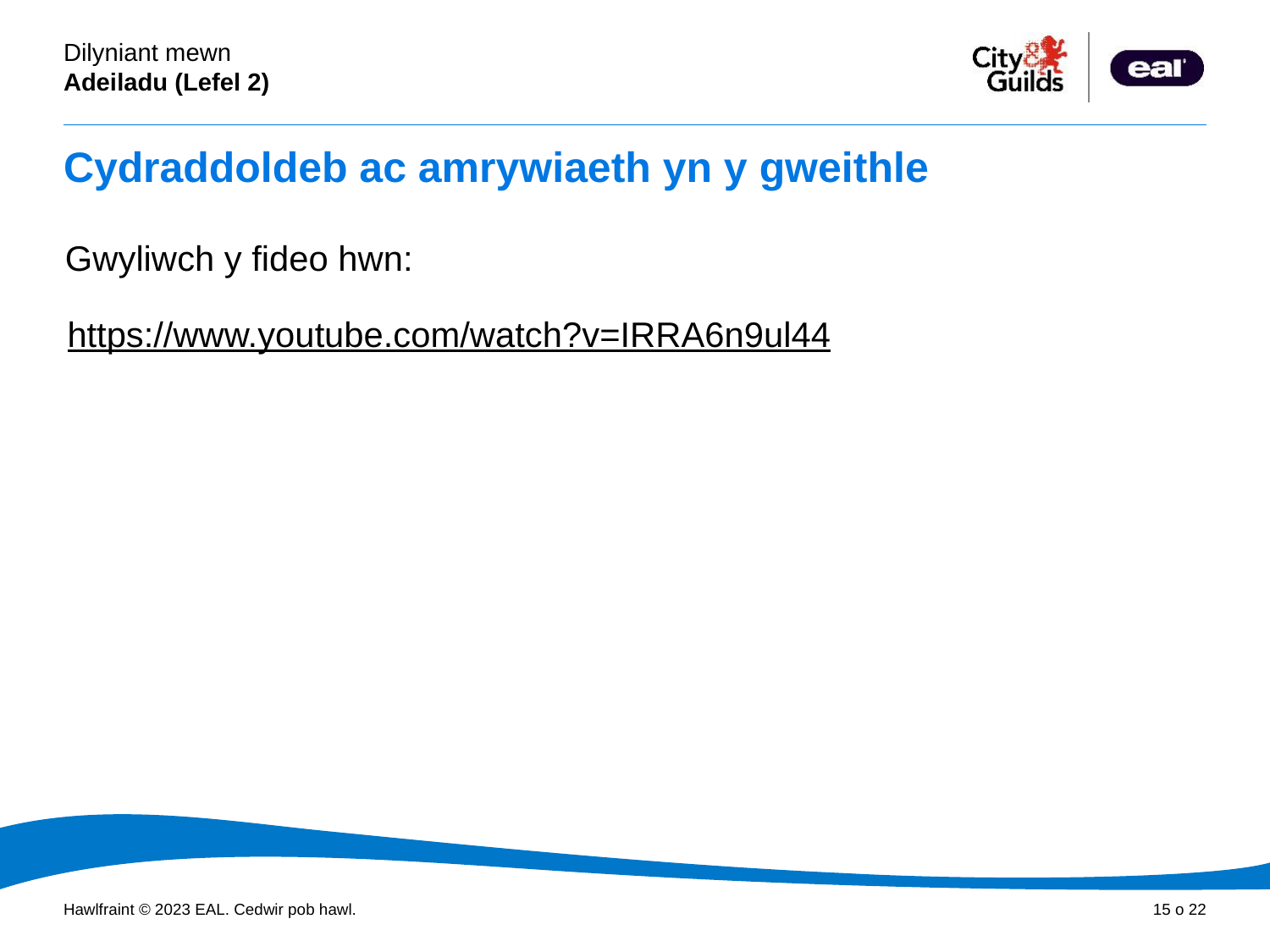

# Cydraddoldeb ac amrywiaeth yn y gweithle
Gwyliwch y fideo hwn:
https://www.youtube.com/watch?v=IRRA6n9ul44